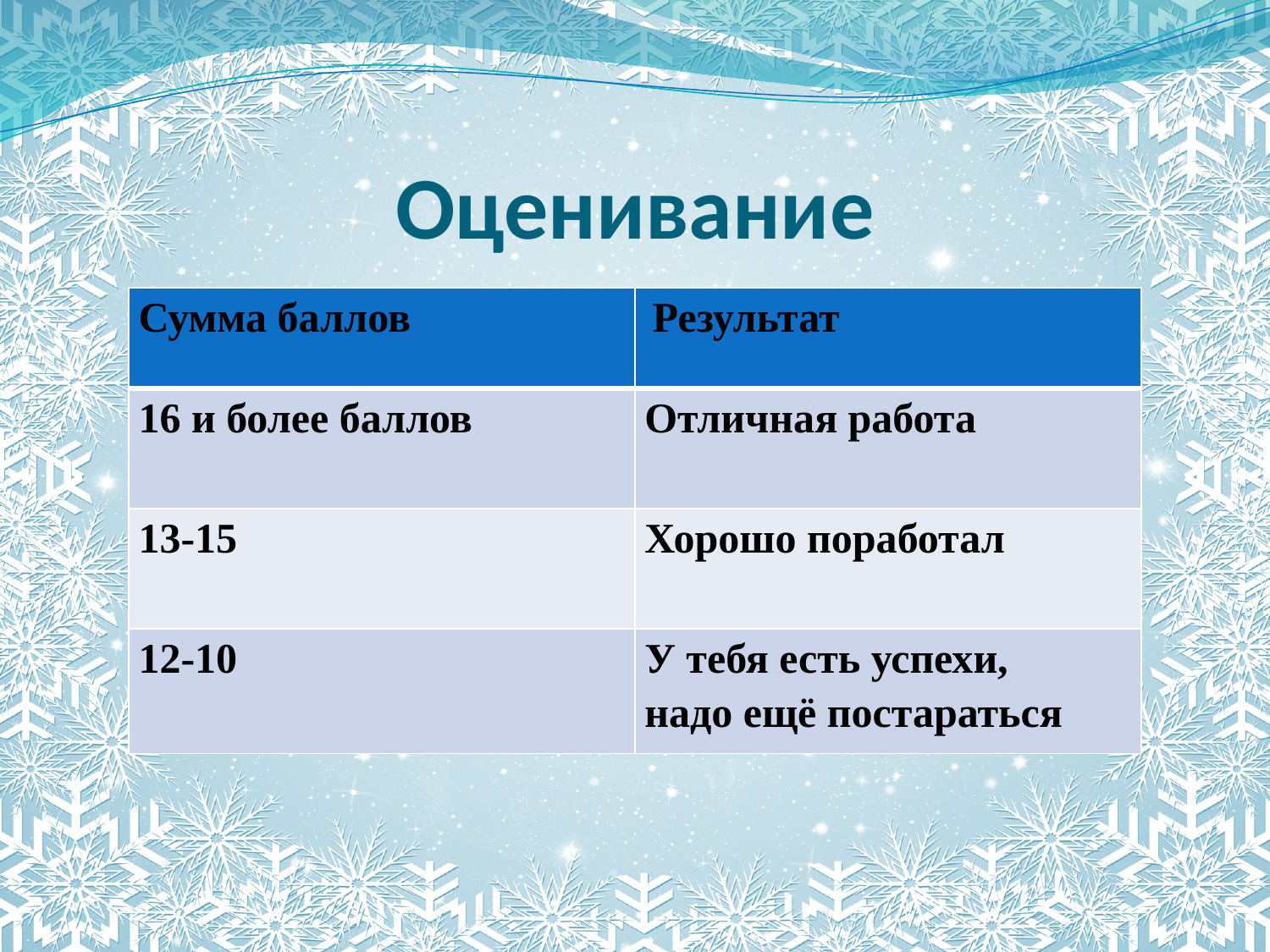

# Оценивание
| Сумма баллов | Результат |
| --- | --- |
| 16 и более баллов | Отличная работа |
| 13-15 | Хорошо поработал |
| 12-10 | У тебя есть успехи, надо ещё постараться |